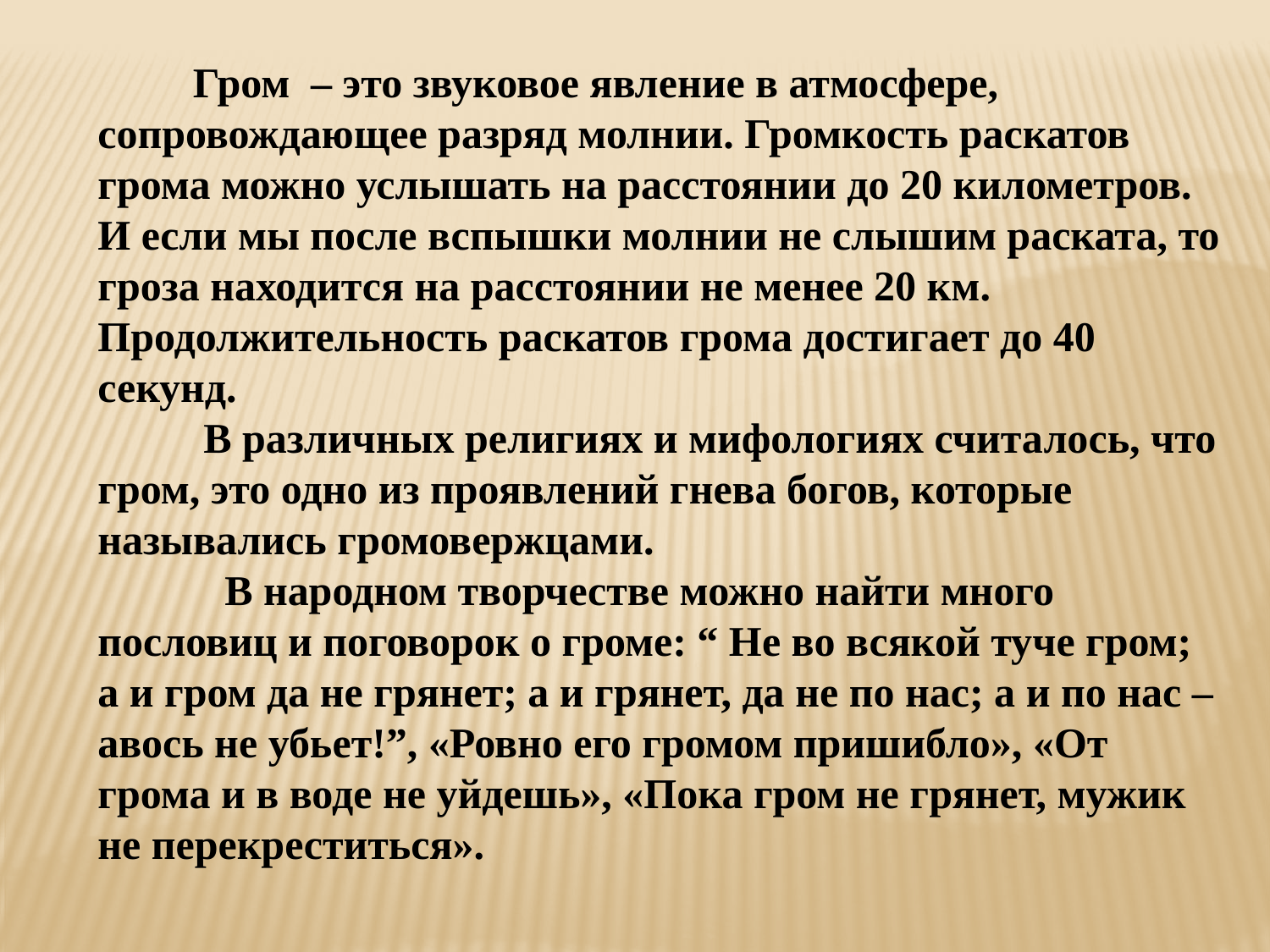

Гром  – это звуковое явление в атмосфере, сопровождающее разряд молнии. Громкость раскатов грома можно услышать на расстоянии до 20 километров. И если мы после вспышки молнии не слышим раската, то гроза находится на расстоянии не менее 20 км. Продолжительность раскатов грома достигает до 40 секунд.
          В различных религиях и мифологиях считалось, что гром, это одно из проявлений гнева богов, которые назывались громовержцами.
         	В народном творчестве можно найти много пословиц и поговорок о громе: “ Не во всякой туче гром; а и гром да не грянет; а и грянет, да не по нас; а и по нас – авось не убьет!”, «Ровно его громом пришибло», «От грома и в воде не уйдешь», «Пока гром не грянет, мужик не перекреститься».